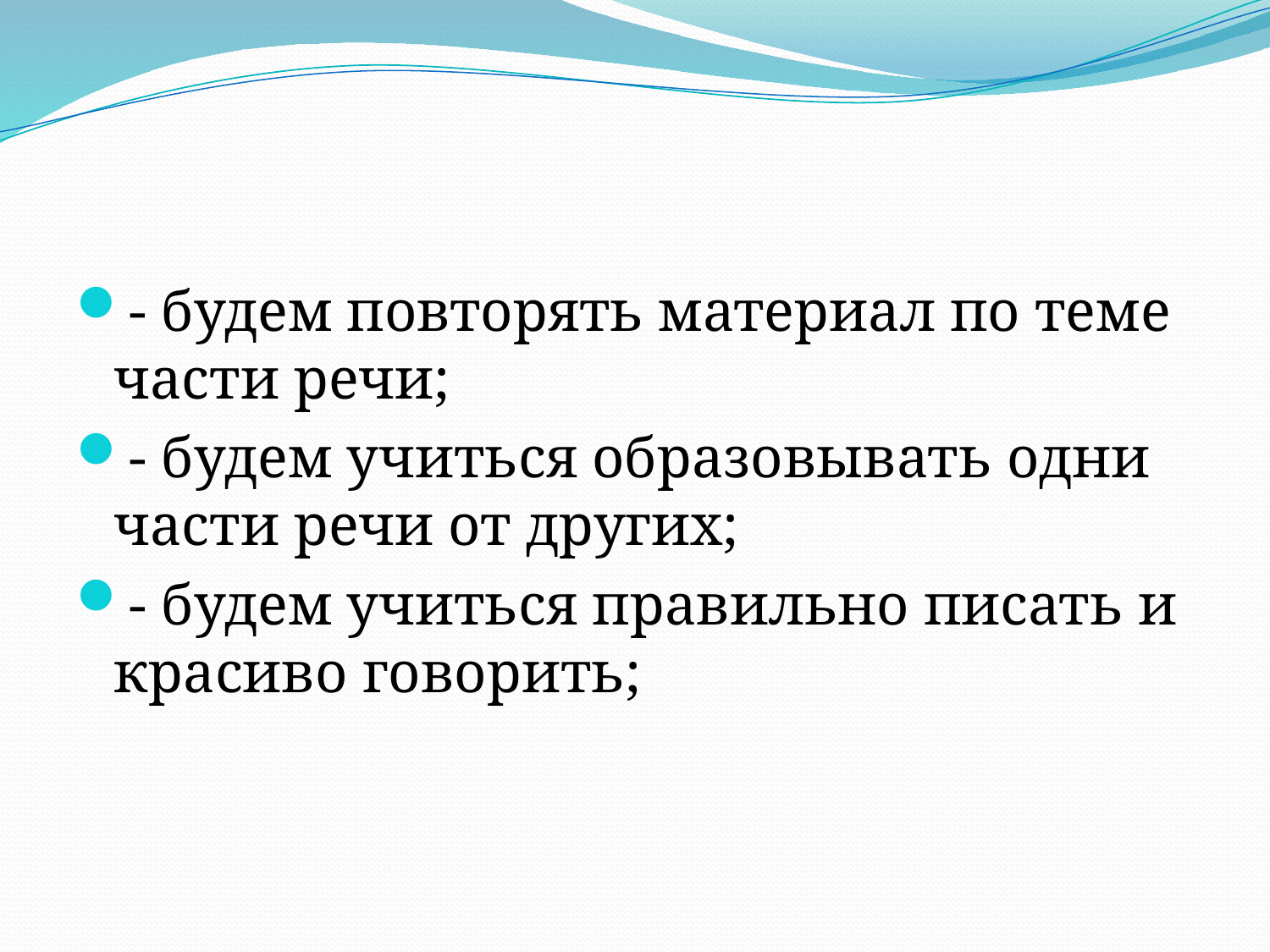

- будем повторять материал по теме части речи;
- будем учиться образовывать одни части речи от других;
- будем учиться правильно писать и красиво говорить;